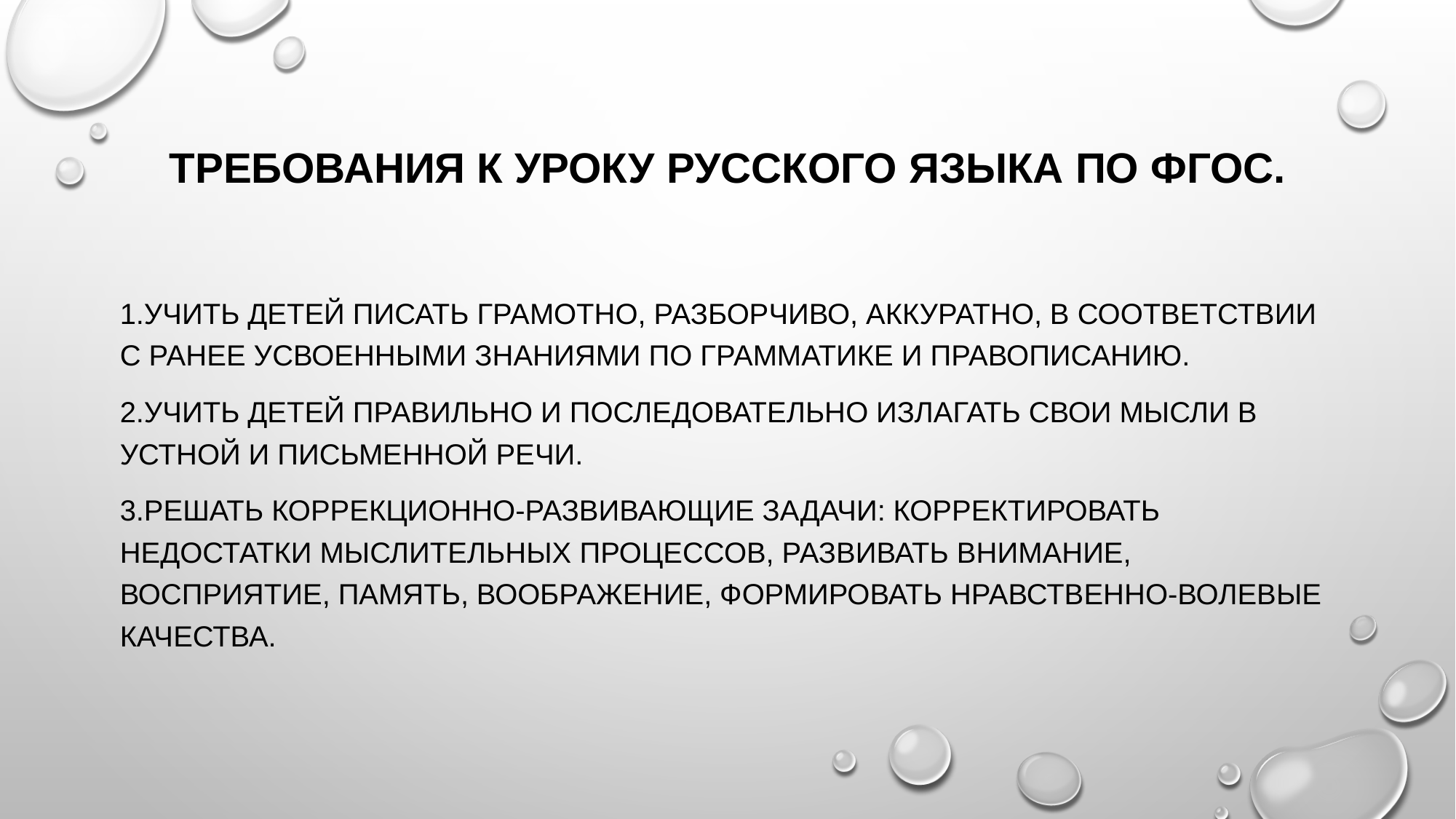

# Требования к уроку русского языка по ФГОС.
1.учить детей писать грамотно, разборчиво, аккуратно, в соответствии с ранее усвоенными знаниями по грамматике и правописанию.
2.учить детей правильно и последовательно излагать свои мысли в устной и письменной речи.
3.решать коррекционно-развивающие задачи: корректировать недостатки мыслительных процессов, развивать внимание, восприятие, память, воображение, формировать нравственно-волевые качества.